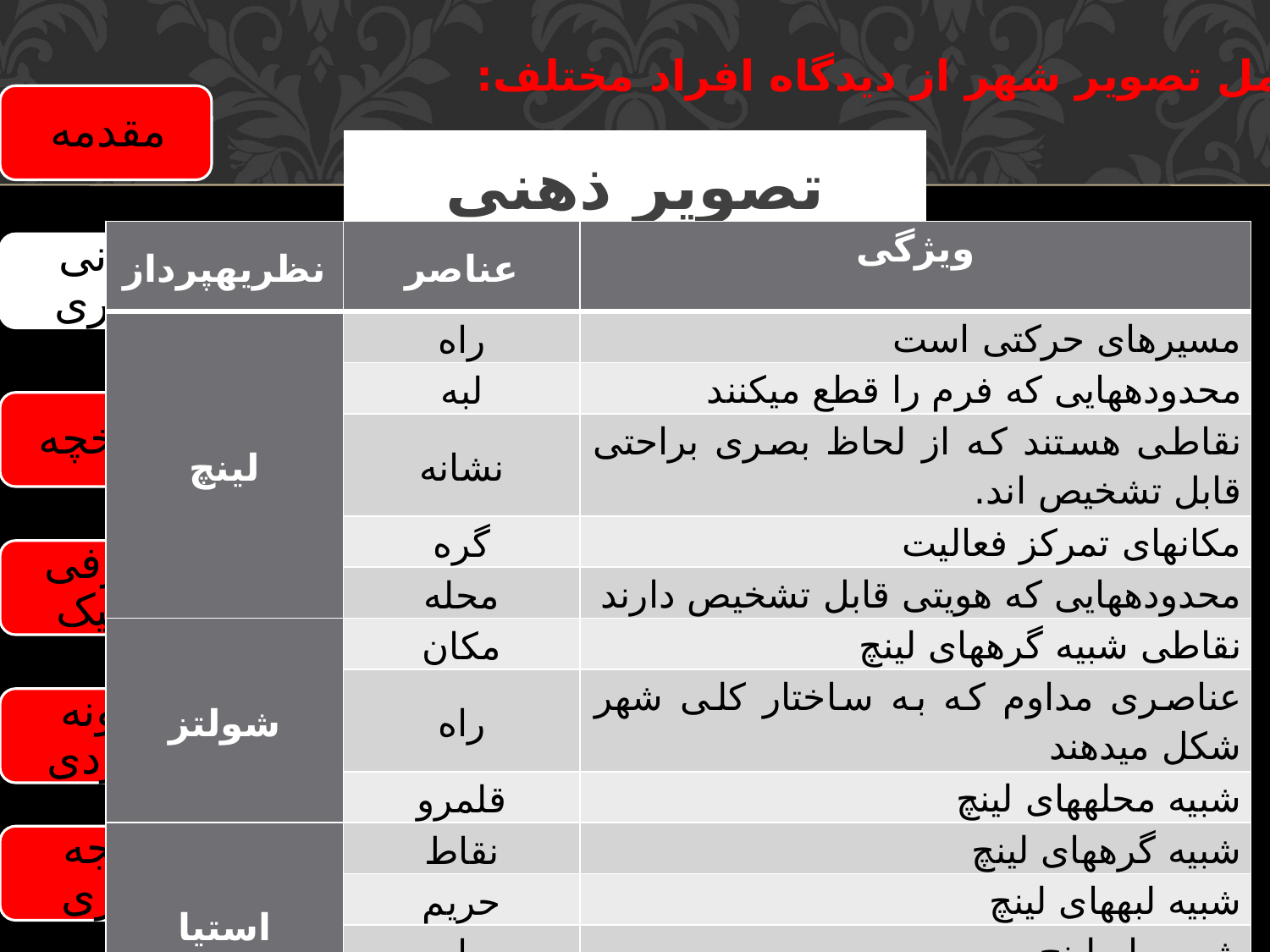

مقدمه
مبانی نظری
تاریخچه
معرفی تکنیک
نمونه موردی
نتیجه گیری
عوامل تصویر شهر از دیدگاه افراد مختلف:
# تصویر ذهنی
| نظریه­پرداز | عناصر | ویژگی |
| --- | --- | --- |
| لینچ | راه | مسیرهای حرکتی است |
|  | لبه | محدوده­هایی که فرم را قطع می­کنند |
|  | نشانه | نقاطی هستند که از لحاظ بصری براحتی قابل تشخیص اند. |
|  | گره | مکان­های تمرکز فعالیت |
|  | محله | محدوده­هایی که هویتی قابل تشخیص دارند |
| شولتز | مکان | نقاطی شبیه گره­های لینچ |
|  | راه | عناصری مداوم که به ساختار کلی شهر شکل می­دهند |
|  | قلمرو | شبیه محله­های لینچ |
| استیا | نقاط | شبیه گره­های لینچ |
|  | حریم | شبیه لبه­های لینچ |
|  | راه | شبیه راه لینچ |
|  | موانع | لبه­هایی هستند که راه را قطع می­کنند |